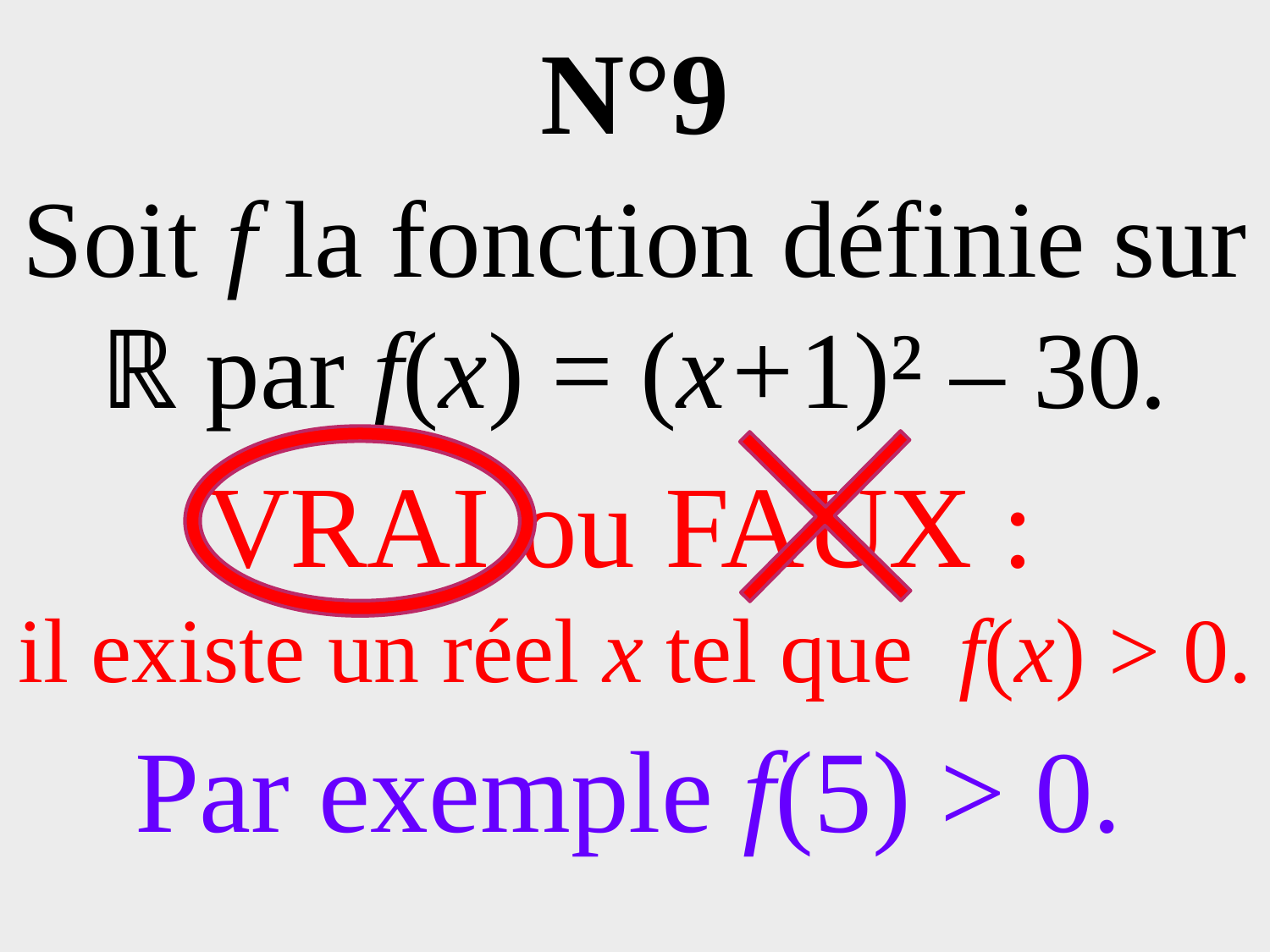

# N°9

Soit f la fonction définie sur ℝ par f(x) = (x+1)² – 30.

VRAI ou FAUX :
il existe un réel x tel que  f(x) > 0.
Par exemple f(5) > 0.